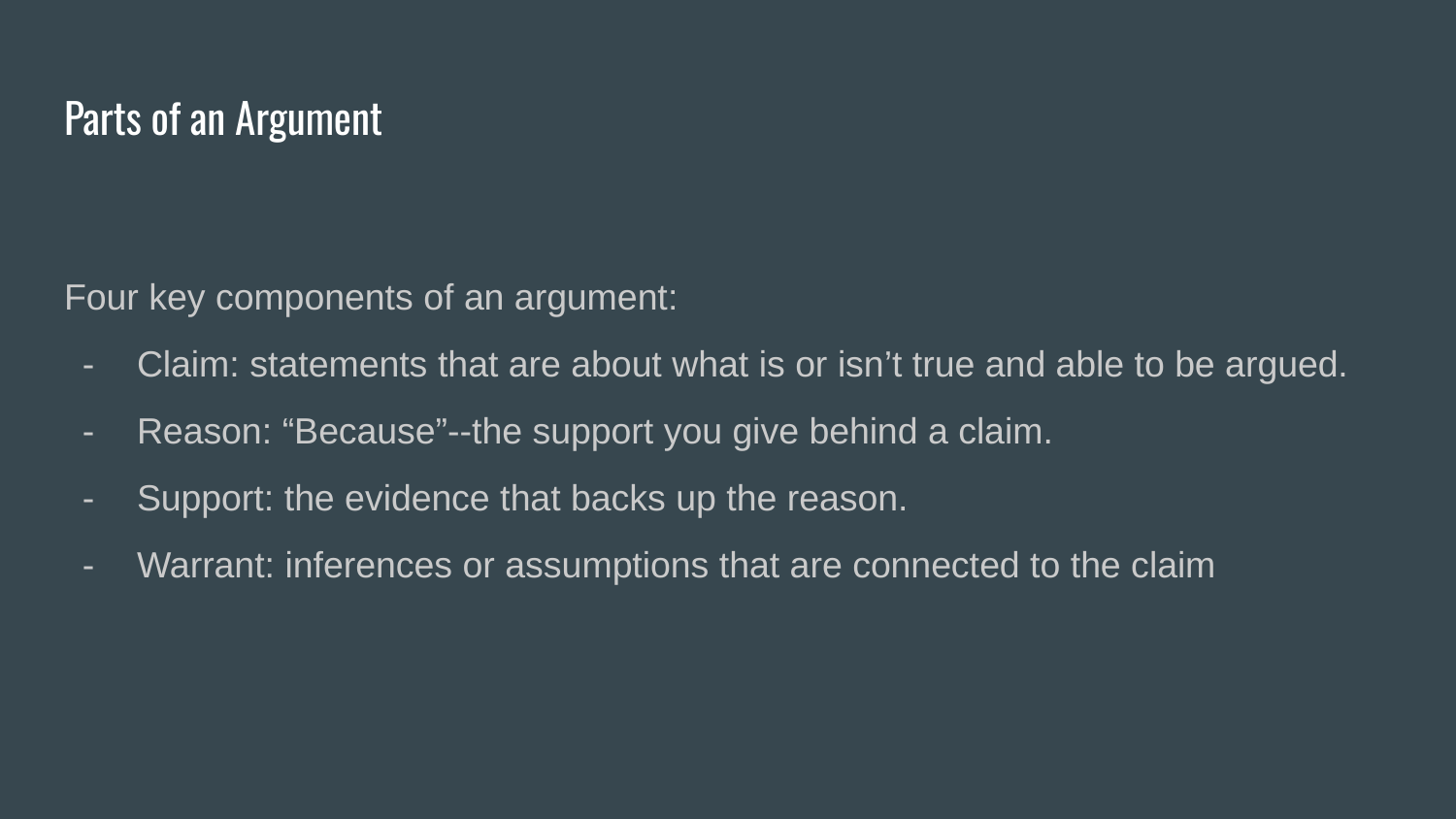

# Parts of an Argument
Four key components of an argument:
Claim: statements that are about what is or isn’t true and able to be argued.
Reason: “Because”--the support you give behind a claim.
Support: the evidence that backs up the reason.
Warrant: inferences or assumptions that are connected to the claim